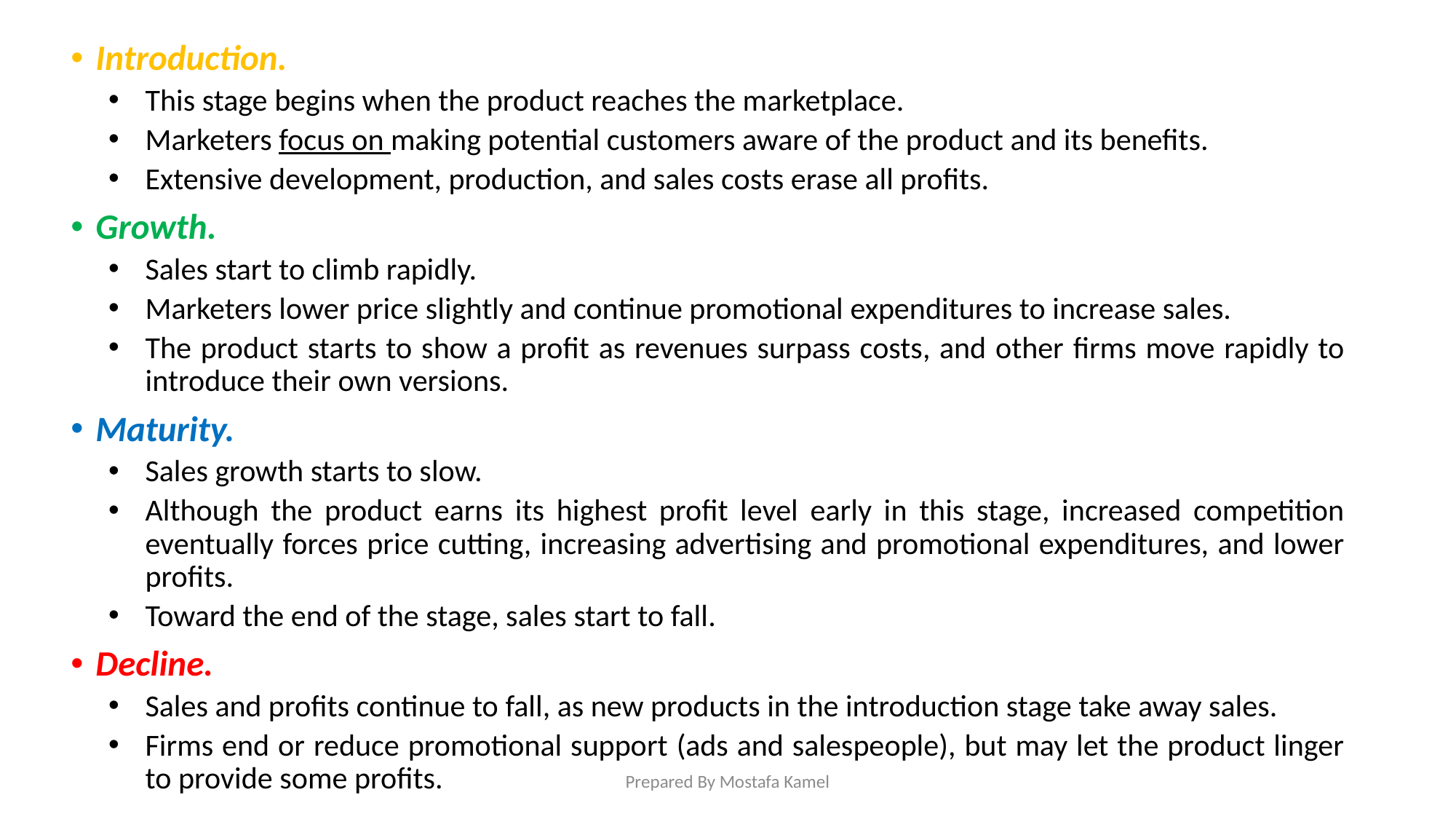

Introduction.
This stage begins when the product reaches the marketplace.
Marketers focus on making potential customers aware of the product and its benefits.
Extensive development, production, and sales costs erase all profits.
Growth.
Sales start to climb rapidly.
Marketers lower price slightly and continue promotional expenditures to increase sales.
The product starts to show a profit as revenues surpass costs, and other firms move rapidly to introduce their own versions.
Maturity.
Sales growth starts to slow.
Although the product earns its highest profit level early in this stage, increased competition eventually forces price cutting, increasing advertising and promotional expenditures, and lower profits.
Toward the end of the stage, sales start to fall.
Decline.
Sales and profits continue to fall, as new products in the introduction stage take away sales.
Firms end or reduce promotional support (ads and salespeople), but may let the product linger to provide some profits.
Prepared By Mostafa Kamel